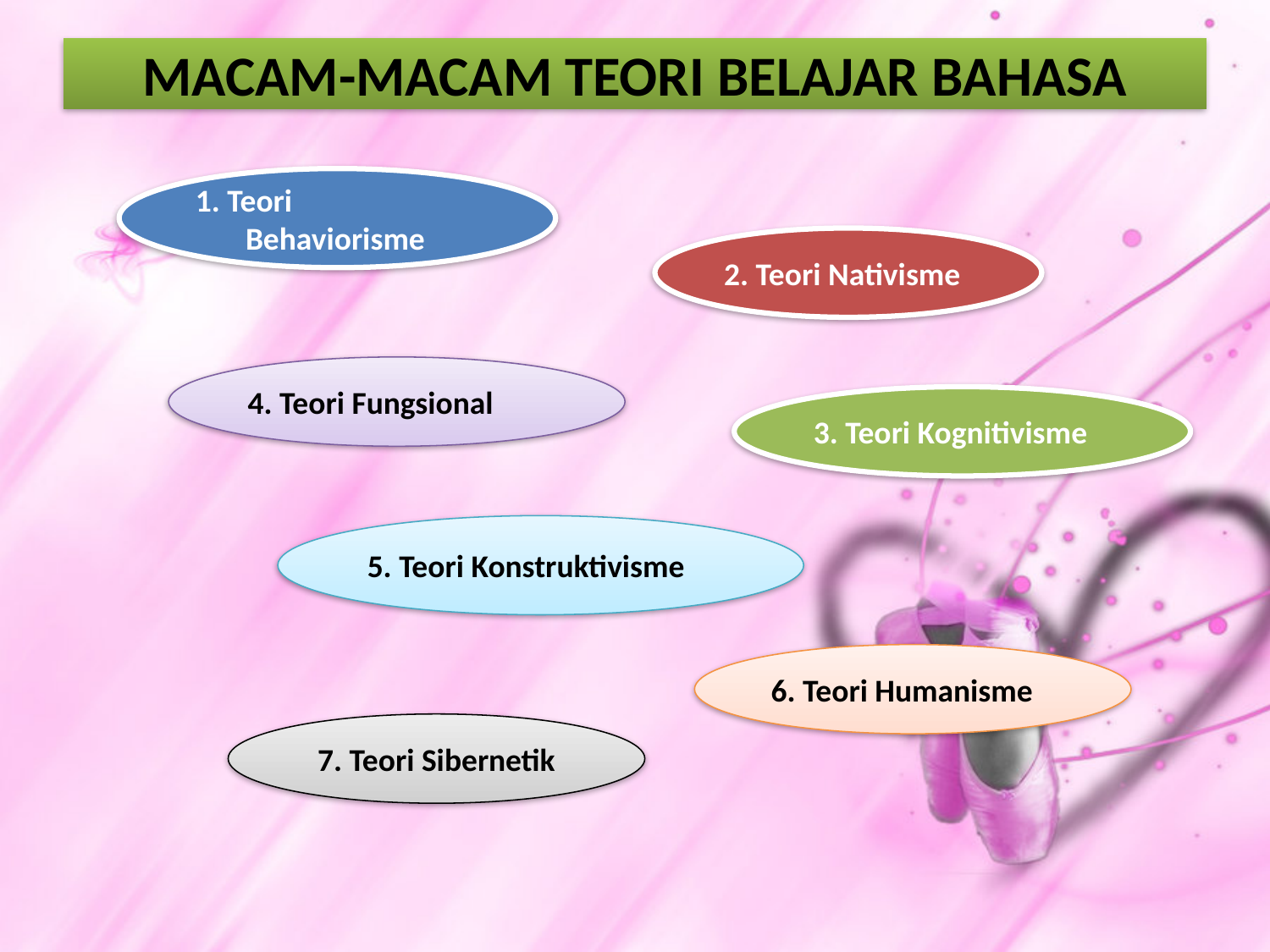

# MACAM-MACAM TEORI BELAJAR BAHASA

1. Teori Behaviorisme
2. Teori Nativisme
4. Teori Fungsional
3. Teori Kognitivisme
5. Teori Konstruktivisme
6. Teori Humanisme
7. Teori Sibernetik